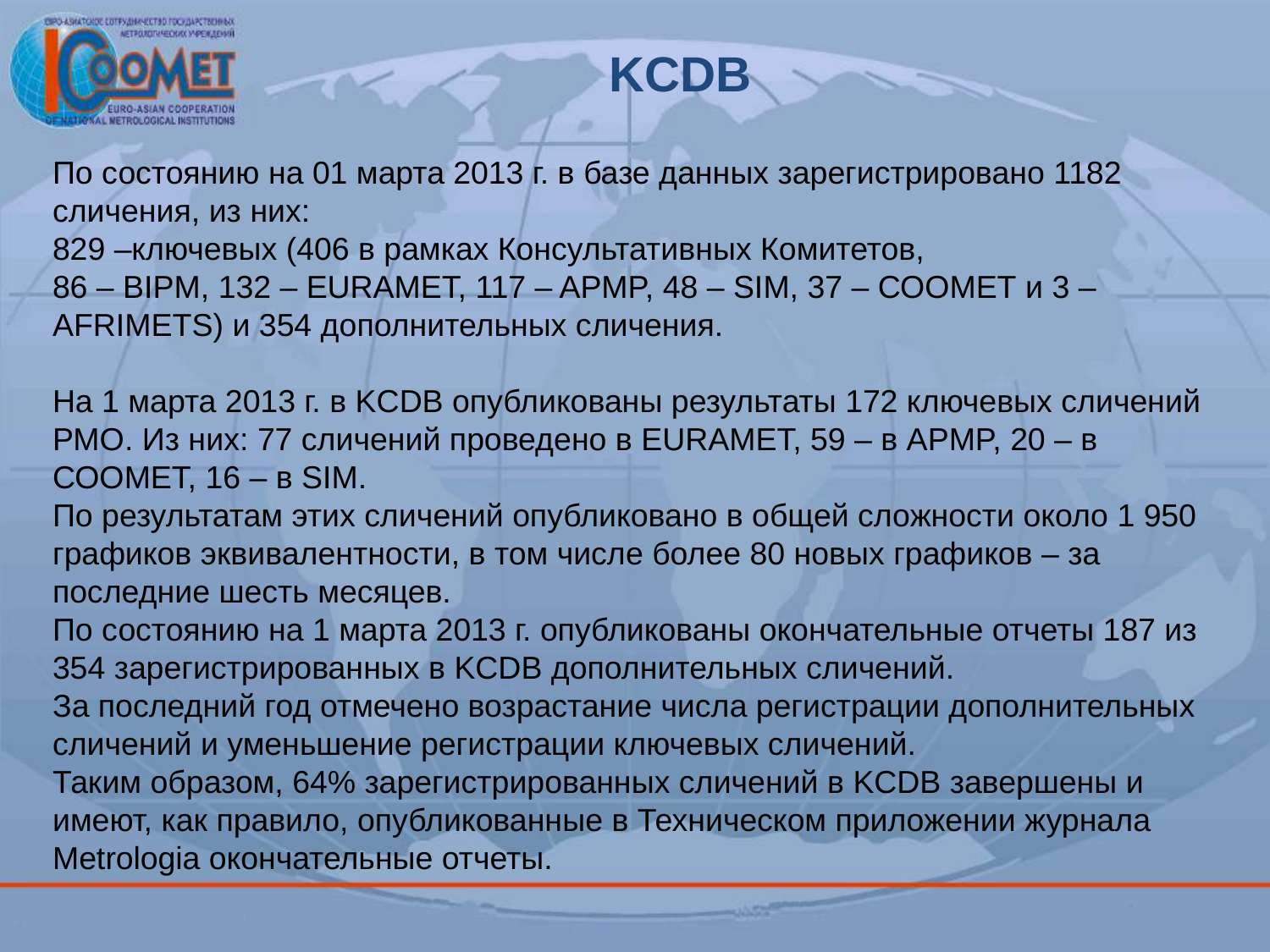

KCDB
По состоянию на 01 марта 2013 г. в базе данных зарегистрировано 1182 сличения, из них:
829 –ключевых (406 в рамках Консультативных Комитетов,
86 – BIPM, 132 – EURAMET, 117 – APMP, 48 – SIM, 37 – СООМЕТ и 3 – AFRIMETS) и 354 дополнительных сличения.

На 1 марта 2013 г. в KCDB опубликованы результаты 172 ключевых сличений РМО. Из них: 77 сличений проведено в EURAMET, 59 – в APMP, 20 – в СООМЕТ, 16 – в SIM.
По результатам этих сличений опубликовано в общей сложности около 1 950 графиков эквивалентности, в том числе более 80 новых графиков – за последние шесть месяцев.
По состоянию на 1 марта 2013 г. опубликованы окончательные отчеты 187 из 354 зарегистрированных в KCDB дополнительных сличений.
За последний год отмечено возрастание числа регистрации дополнительных сличений и уменьшение регистрации ключевых сличений.
Таким образом, 64% зарегистрированных сличений в KCDB завершены и имеют, как правило, опубликованные в Техническом приложении журнала Metrologia окончательные отчеты.